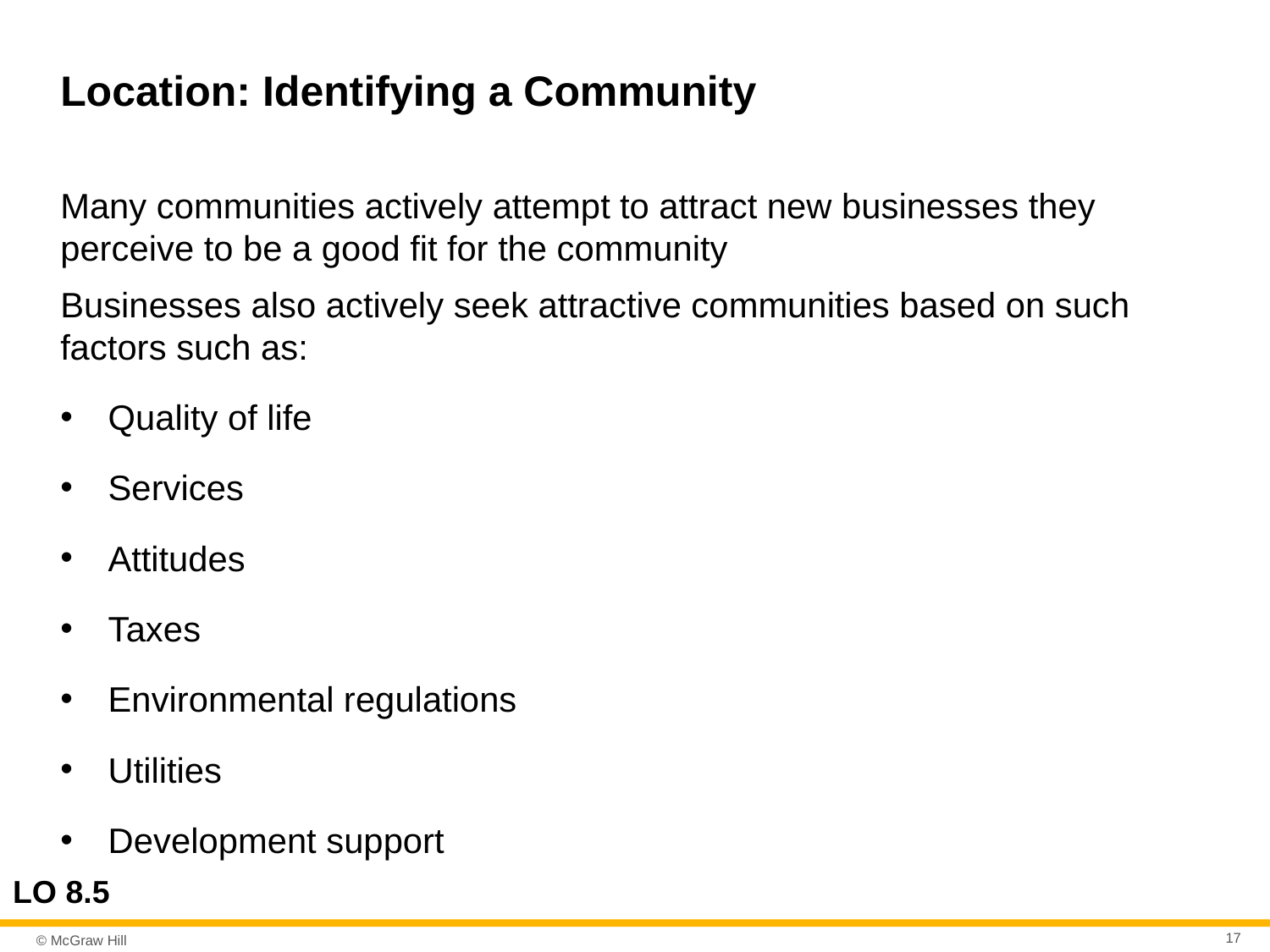

# Location: Identifying a Community
Many communities actively attempt to attract new businesses they perceive to be a good fit for the community
Businesses also actively seek attractive communities based on such factors such as:
Quality of life
Services
Attitudes
Taxes
Environmental regulations
Utilities
Development support
LO 8.5